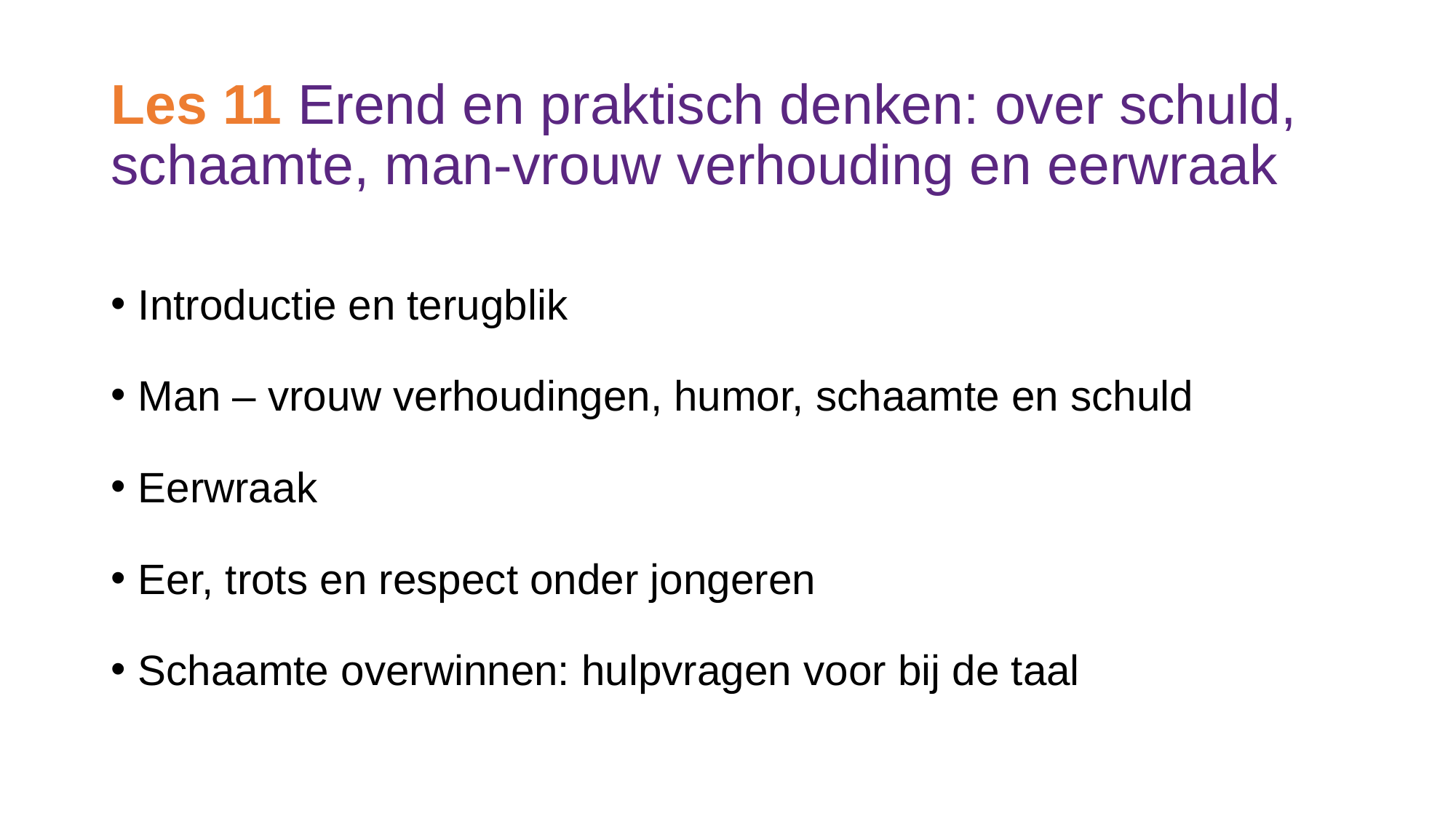

# Les 11 Erend en praktisch denken: over schuld, schaamte, man-vrouw verhouding en eerwraak
Introductie en terugblik
Man – vrouw verhoudingen, humor, schaamte en schuld
Eerwraak
Eer, trots en respect onder jongeren
Schaamte overwinnen: hulpvragen voor bij de taal